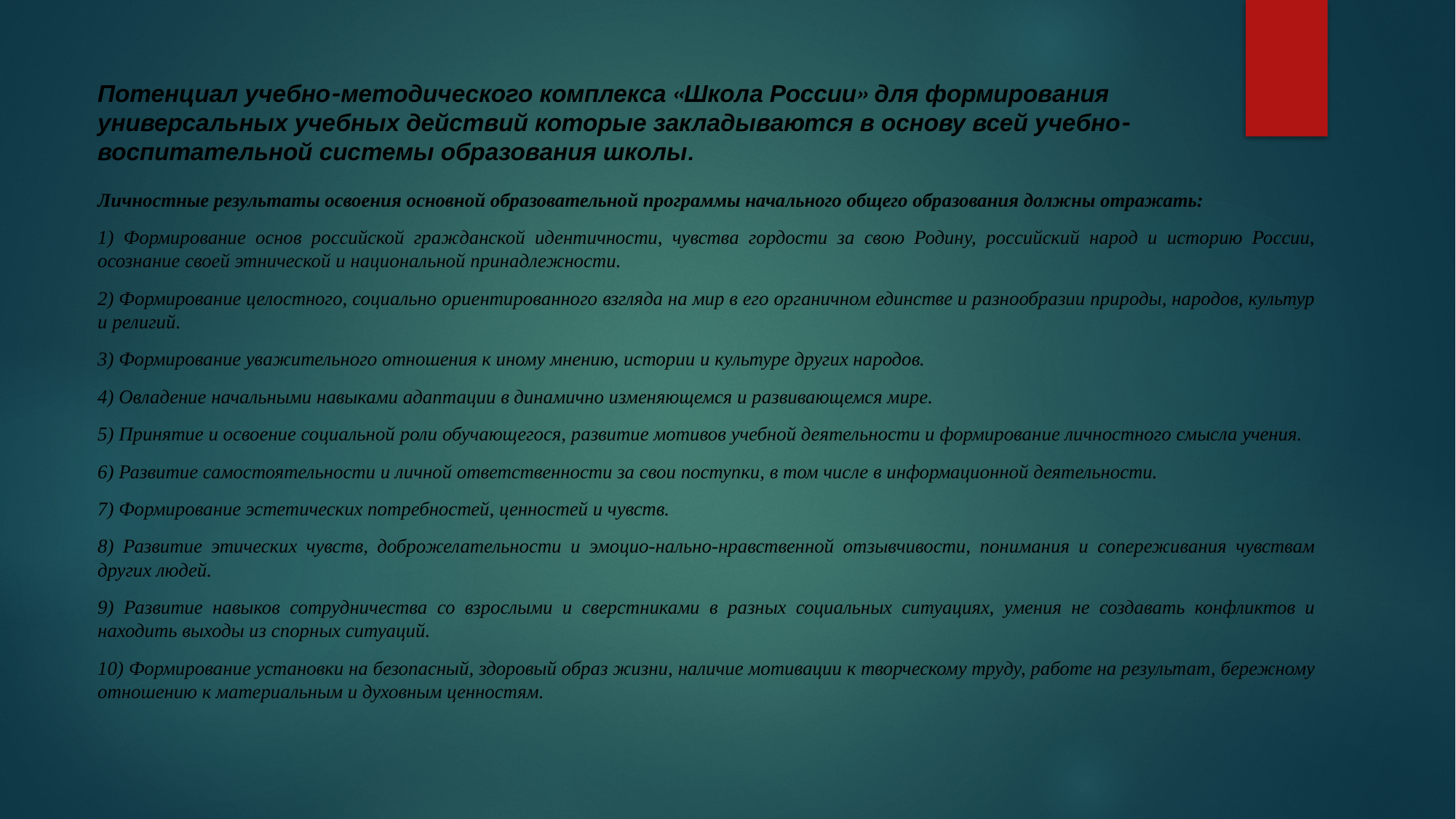

# Потенциал учебно-методического комплекса «Школа России» для формирования универсальных учебных действий которые закладываются в основу всей учебно‐воспитательной системы образования школы.
Личностные результаты освоения основной образовательной программы начального общего образования должны отражать:
1) Формирование основ российской гражданской идентичности, чувства гордости за свою Родину, российский народ и историю России, осознание своей этнической и национальной принадлежности.
2) Формирование целостного, социально ориентированного взгляда на мир в его органичном единстве и разнообразии природы, народов, культур и религий.
3) Формирование уважительного отношения к иному мнению, истории и культуре других народов.
4) Овладение начальными навыками адаптации в динамично изменяющемся и развивающемся мире.
5) Принятие и освоение социальной роли обучающегося, развитие мотивов учебной деятельности и формирование личностного смысла учения.
6) Развитие самостоятельности и личной ответственности за свои поступки, в том числе в информационной деятельности.
7) Формирование эстетических потребностей, ценностей и чувств.
8) Развитие этических чувств, доброжелательности и эмоцио‐нально‐нравственной отзывчивости, понимания и сопереживания чувствам других людей.
9) Развитие навыков сотрудничества со взрослыми и сверстниками в разных социальных ситуациях, умения не создавать конфликтов и находить выходы из спорных ситуаций.
10) Формирование установки на безопасный, здоровый образ жизни, наличие мотивации к творческому труду, работе на результат, бережному отношению к материальным и духовным ценностям.